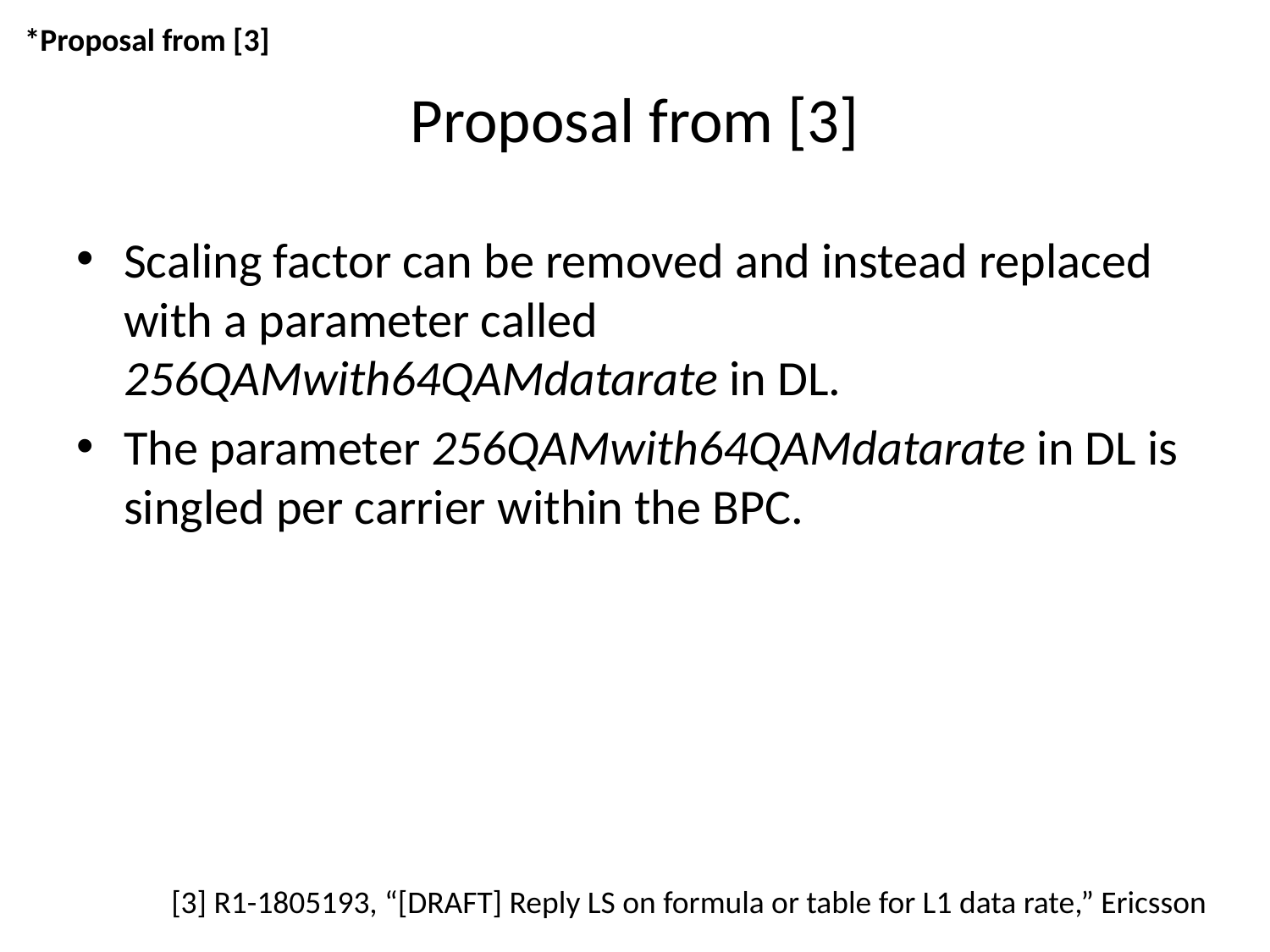

*Proposal from [3]
# Proposal from [3]
Scaling factor can be removed and instead replaced with a parameter called 256QAMwith64QAMdatarate in DL.
The parameter 256QAMwith64QAMdatarate in DL is singled per carrier within the BPC.
[3] R1-1805193, “[DRAFT] Reply LS on formula or table for L1 data rate,” Ericsson